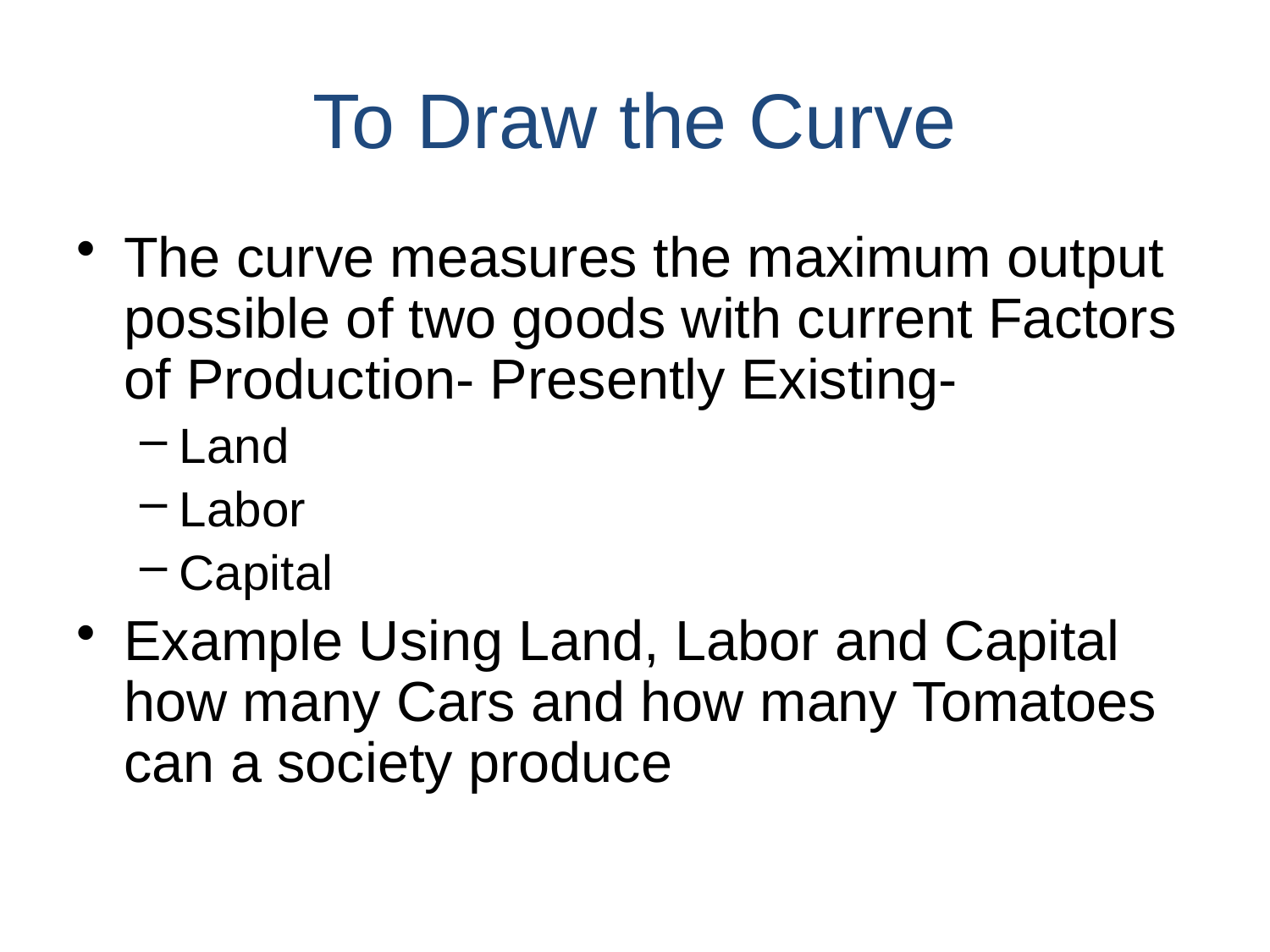

To Draw the Curve
The curve measures the maximum output possible of two goods with current Factors of Production- Presently Existing-
Land
Labor
Capital
Example Using Land, Labor and Capital how many Cars and how many Tomatoes can a society produce